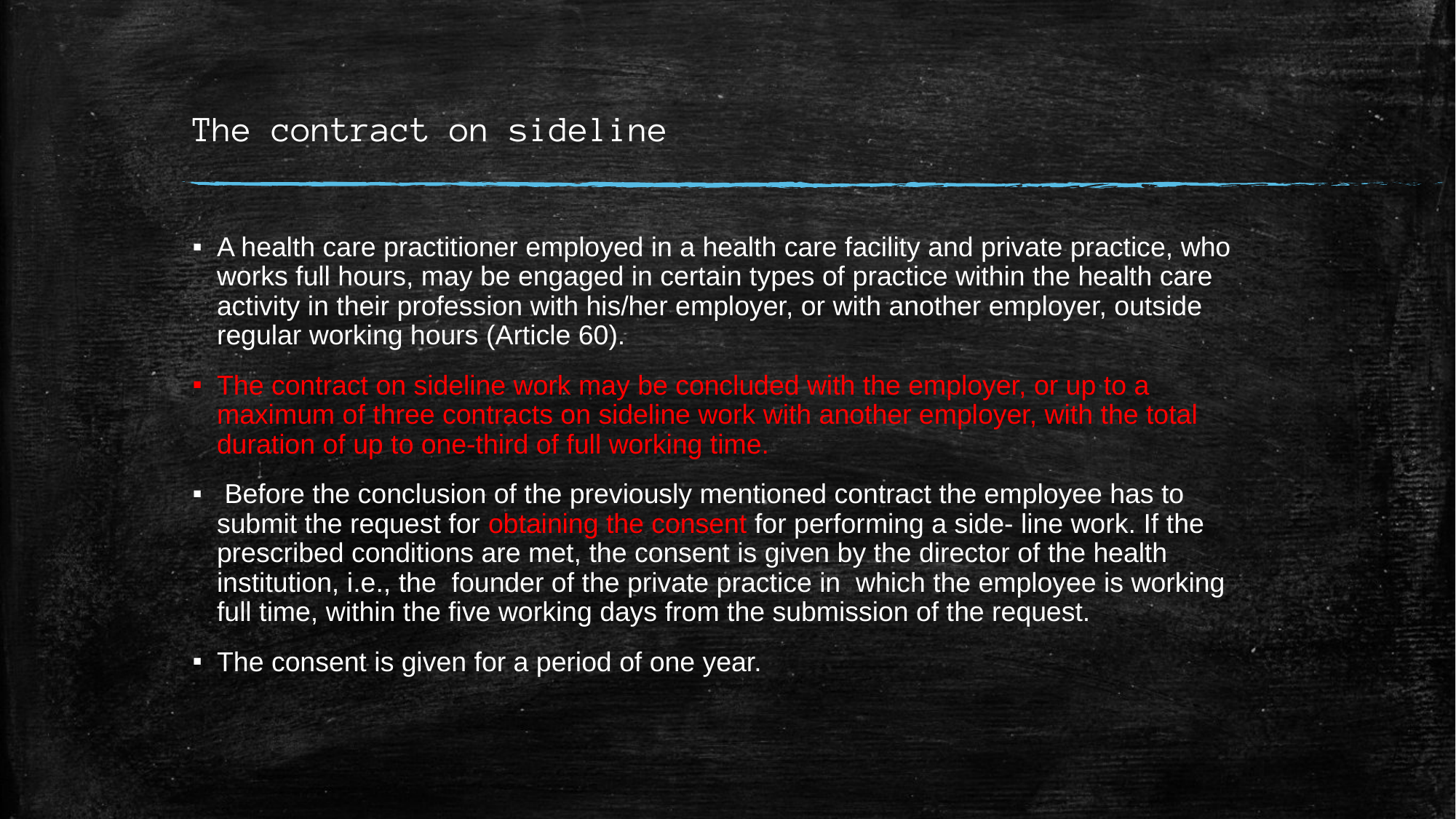

# The contract on sideline
A health care practitioner employed in a health care facility and private practice, who works full hours, may be engaged in certain types of practice within the health care activity in their profession with his/her employer, or with another employer, outside regular working hours (Article 60).
The contract on sideline work may be concluded with the employer, or up to a maximum of three contracts on sideline work with another employer, with the total duration of up to one-third of full working time.
 Before the conclusion of the previously mentioned contract the employee has to submit the request for obtaining the consent for performing a side- line work. If the prescribed conditions are met, the consent is given by the director of the health institution, i.e., the  founder of the private practice in  which the employee is working full time, within the ﬁve working days from the submission of the request.
The consent is given for a period of one year.